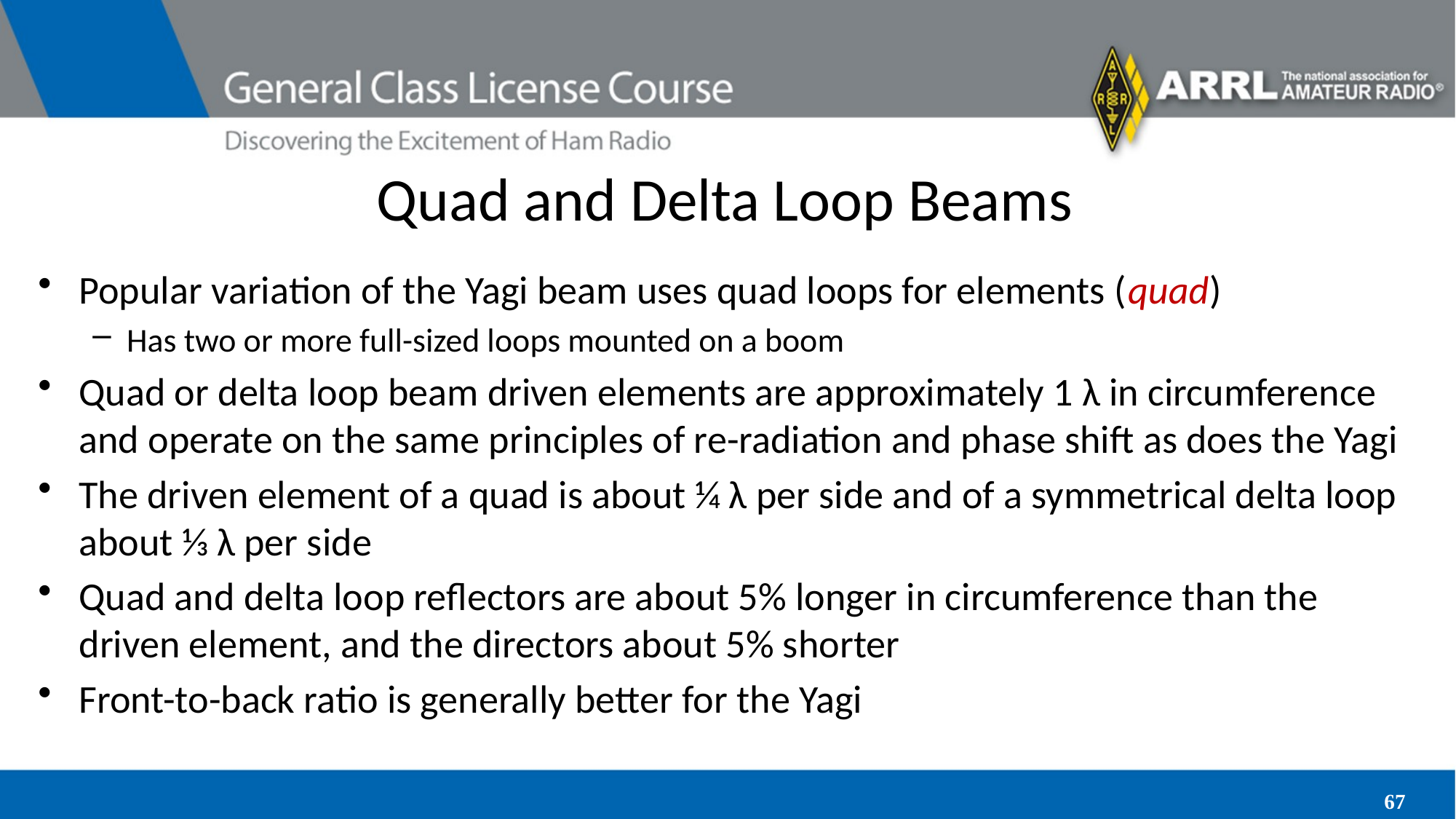

# Quad and Delta Loop Beams
Popular variation of the Yagi beam uses quad loops for elements (quad)
Has two or more full-sized loops mounted on a boom
Quad or delta loop beam driven elements are approximately 1 λ in circumference and operate on the same principles of re-radiation and phase shift as does the Yagi
The driven element of a quad is about 1⁄4 λ per side and of a symmetrical delta loop about 1⁄3 λ per side
Quad and delta loop reflectors are about 5% longer in circumference than the driven element, and the directors about 5% shorter
Front-to-back ratio is generally better for the Yagi